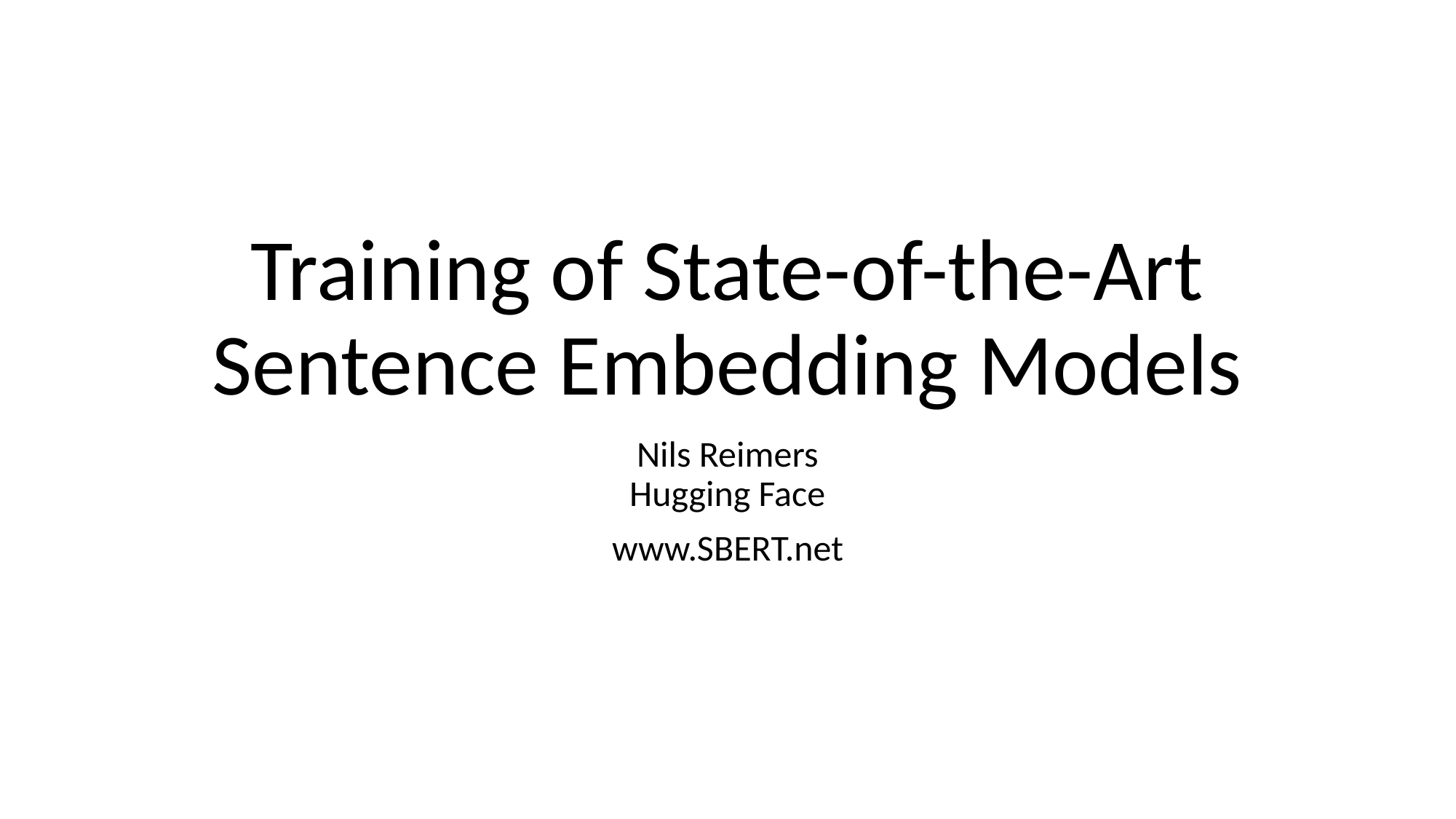

# Training of State-of-the-Art Sentence Embedding Models
Nils Reimers
Hugging Face
www.SBERT.net